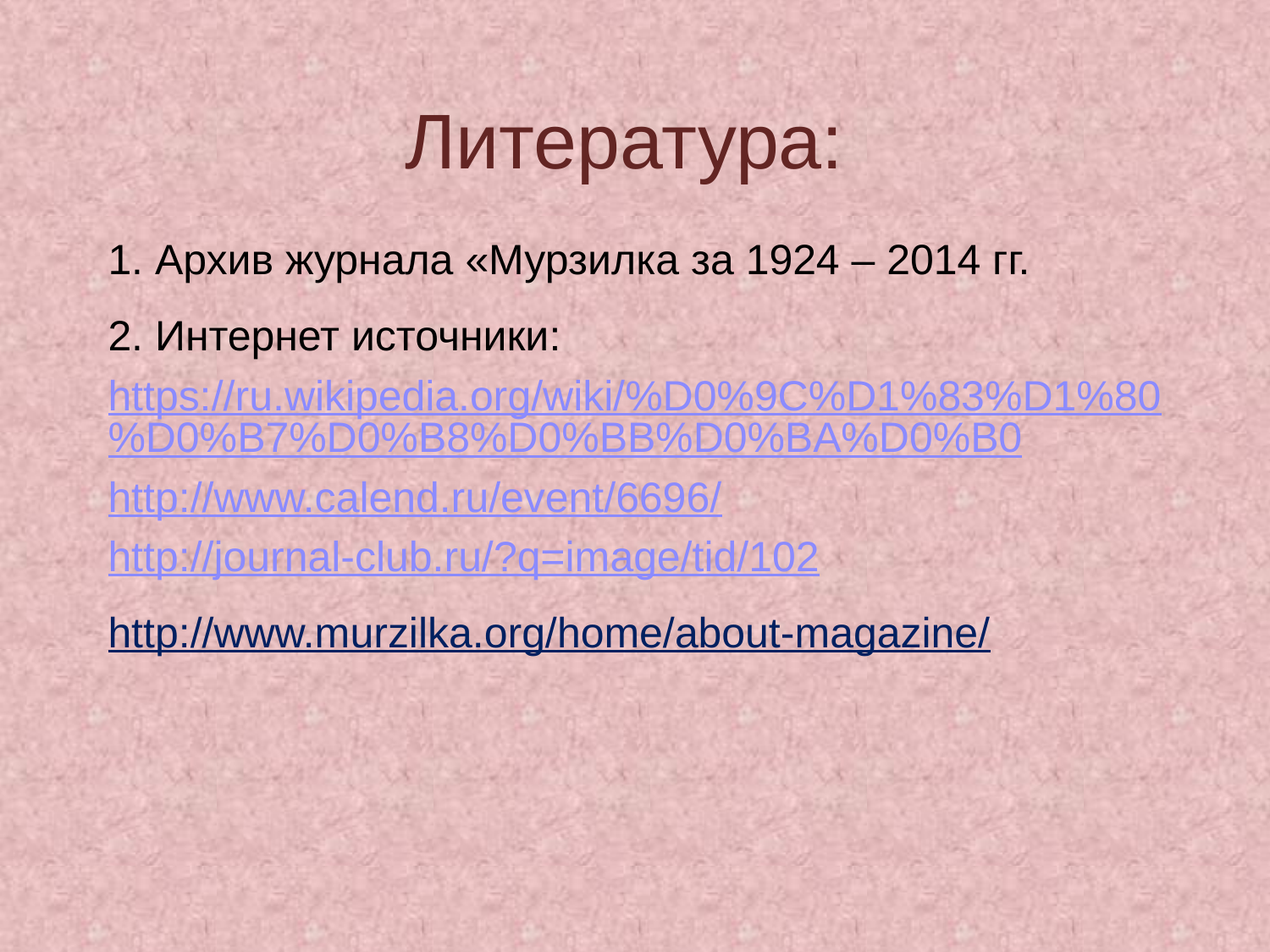

# Литература:
1. Архив журнала «Мурзилка за 1924 – 2014 гг.
2. Интернет источники:
https://ru.wikipedia.org/wiki/%D0%9C%D1%83%D1%80%D0%B7%D0%B8%D0%BB%D0%BA%D0%B0
http://www.calend.ru/event/6696/
http://journal-club.ru/?q=image/tid/102
http://www.murzilka.org/home/about-magazine/